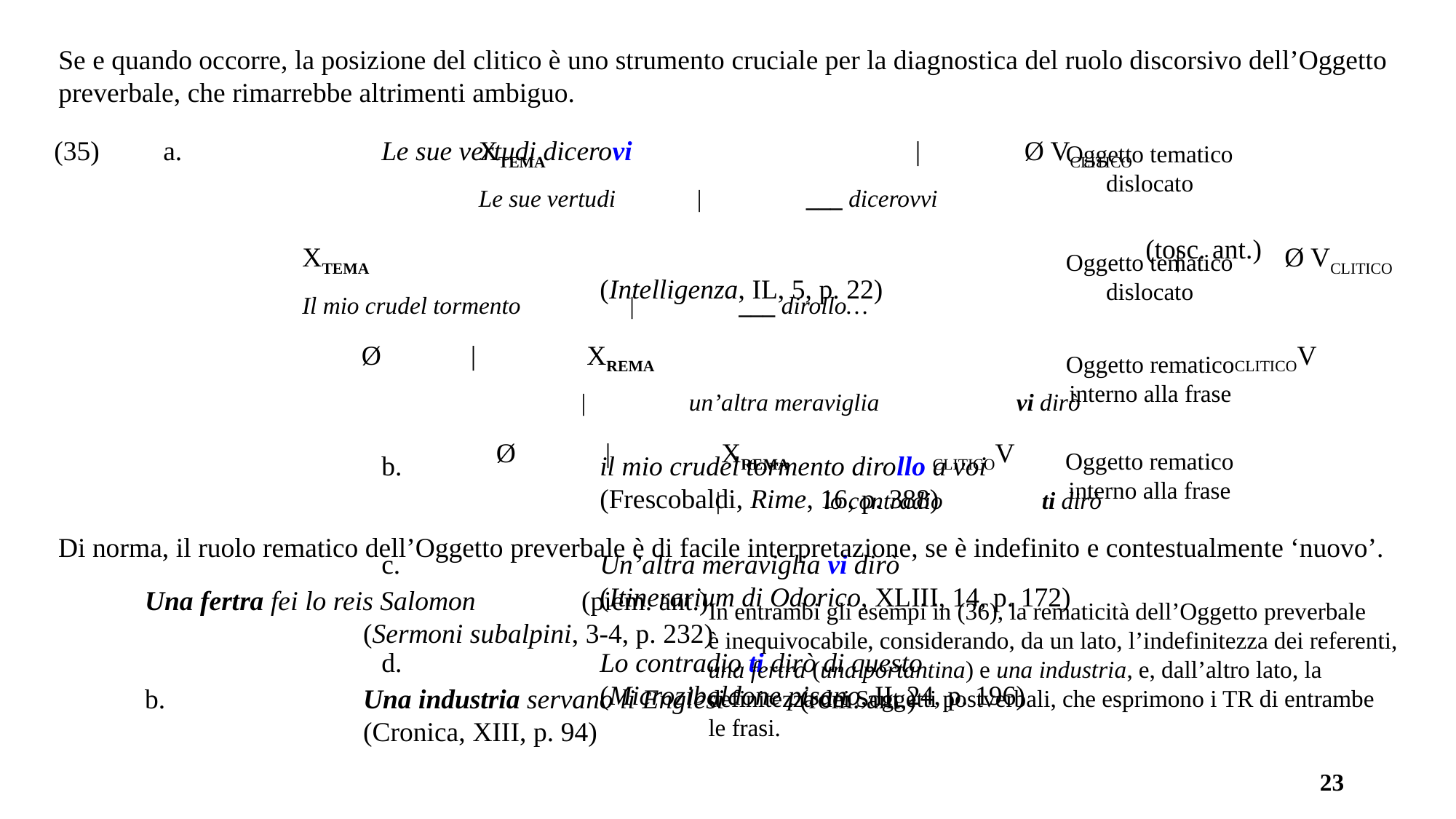

Se e quando occorre, la posizione del clitico è uno strumento cruciale per la diagnostica del ruolo discorsivo dell’Oggetto
preverbale, che rimarrebbe altrimenti ambiguo.
(35)	a.		Le sue vertudi dicerovi		 								 																															(tosc. ant.)

		 			(Intelligenza, il, 5, p. 22)

			b.		il mio crudel tormento dirollo a voi
					(Frescobaldi, Rime, 16, p. 388)

			c.		Un’altra meraviglia vi dirò
					(Itinerarium di Odorico, xliii, 14, p. 172)

			d.		Lo contradio ti dirò di questo
					(Microzibaldone pisano, ii, 24, p. 196)
Xtema 				|	Ø Vclitico

Le sue vertudi 	| 	___ dicerovvi
Oggetto tematico
dislocato
Xtema 								|	Ø Vclitico

Il mio crudel tormento	|	___ dirollo…
Oggetto tematico
dislocato
Ø 	|	 Xrema  						cliticoV

		|	un’altra meraviglia		vi dirò
Oggetto rematico
interno alla frase
Ø 	|	 Xrema  		cliticoV

		|	lo contradio	ti dirò
Oggetto rematico
interno alla frase
Di norma, il ruolo rematico dell’Oggetto preverbale è di facile interpretazione, se è indefinito e contestualmente ‘nuovo’.
(36)	a.		Una fertra fei lo reis Salomon      	(piem. ant.)
					(Sermoni subalpini, 3-4, p. 232)

			b.		Una industria servano li Englesi 	(rom. ant.)
					(Cronica, xiii, p. 94)
In entrambi gli esempi in (36), la rematicità dell’Oggetto preverbale
è inequivocabile, considerando, da un lato, l’indefinitezza dei referenti,
una fertra (una portantina) e una industria, e, dall’altro lato, la
definitezza dei Soggetti postverbali, che esprimono i TR di entrambe
le frasi.
23